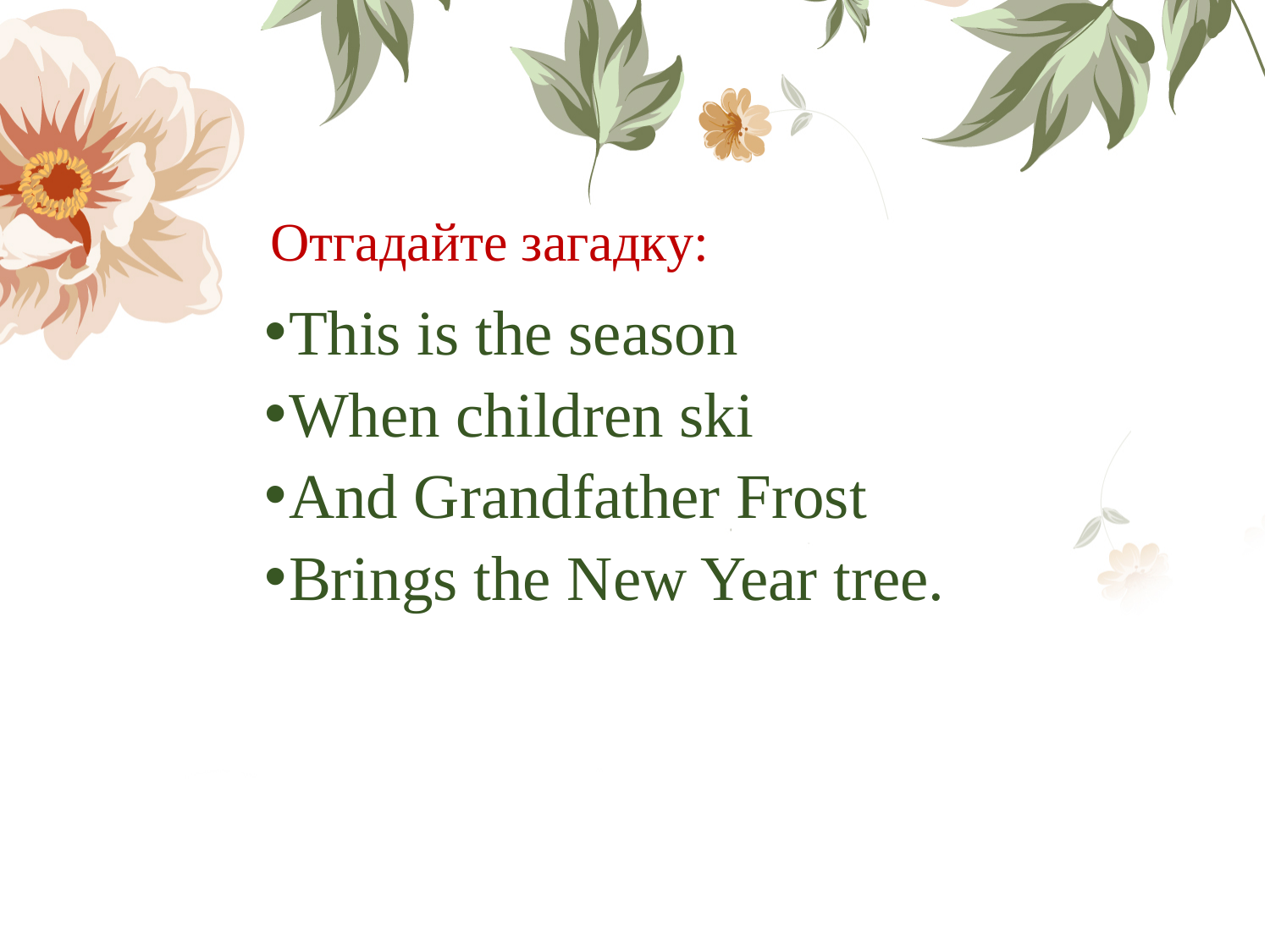

# Отгадайте загадкy:
This is the season
When children ski
And Grandfather Frost
Brings the New Year tree.